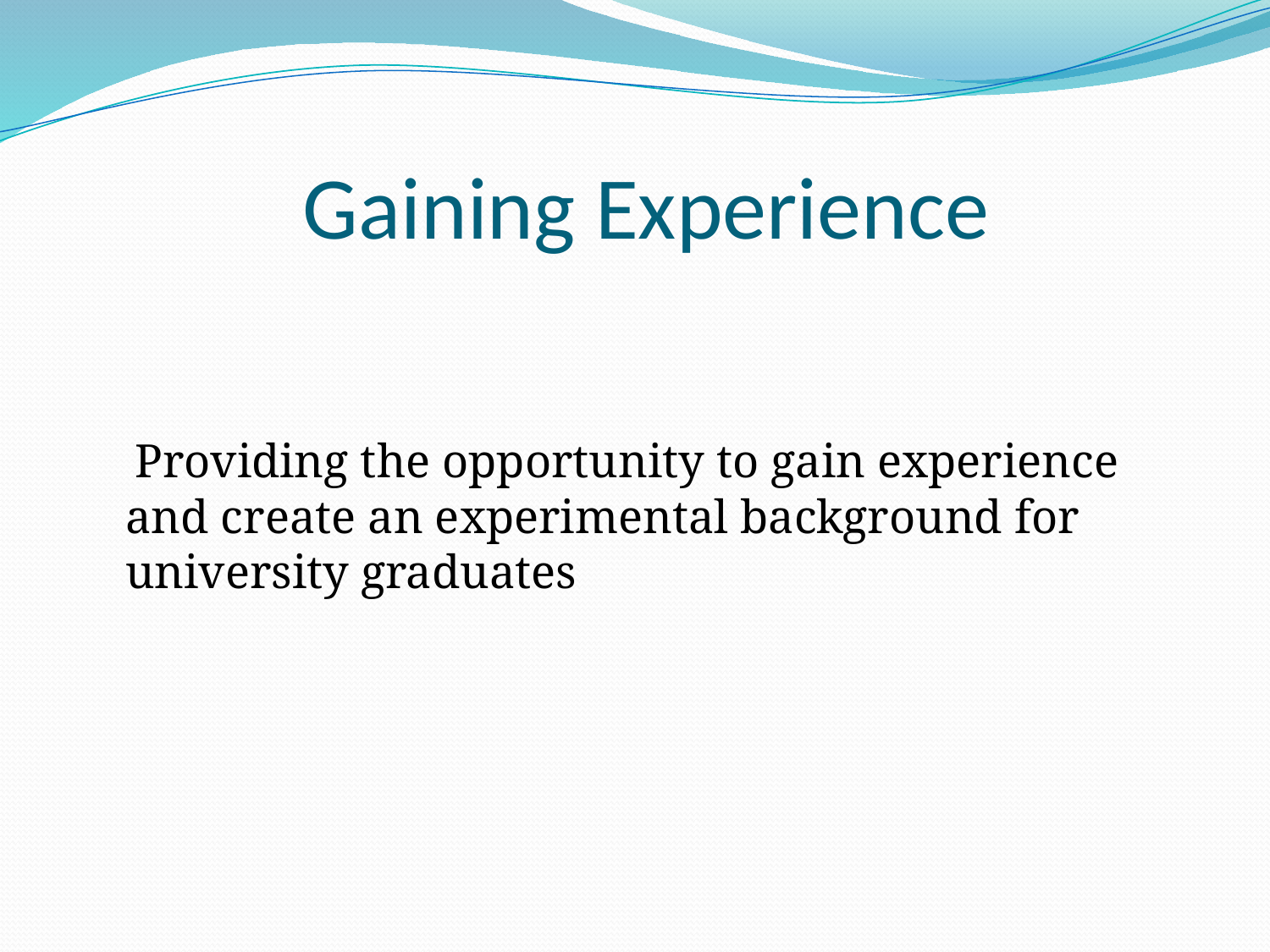

# Gaining Experience
    Providing the opportunity to gain experience and create an experimental background for university graduates